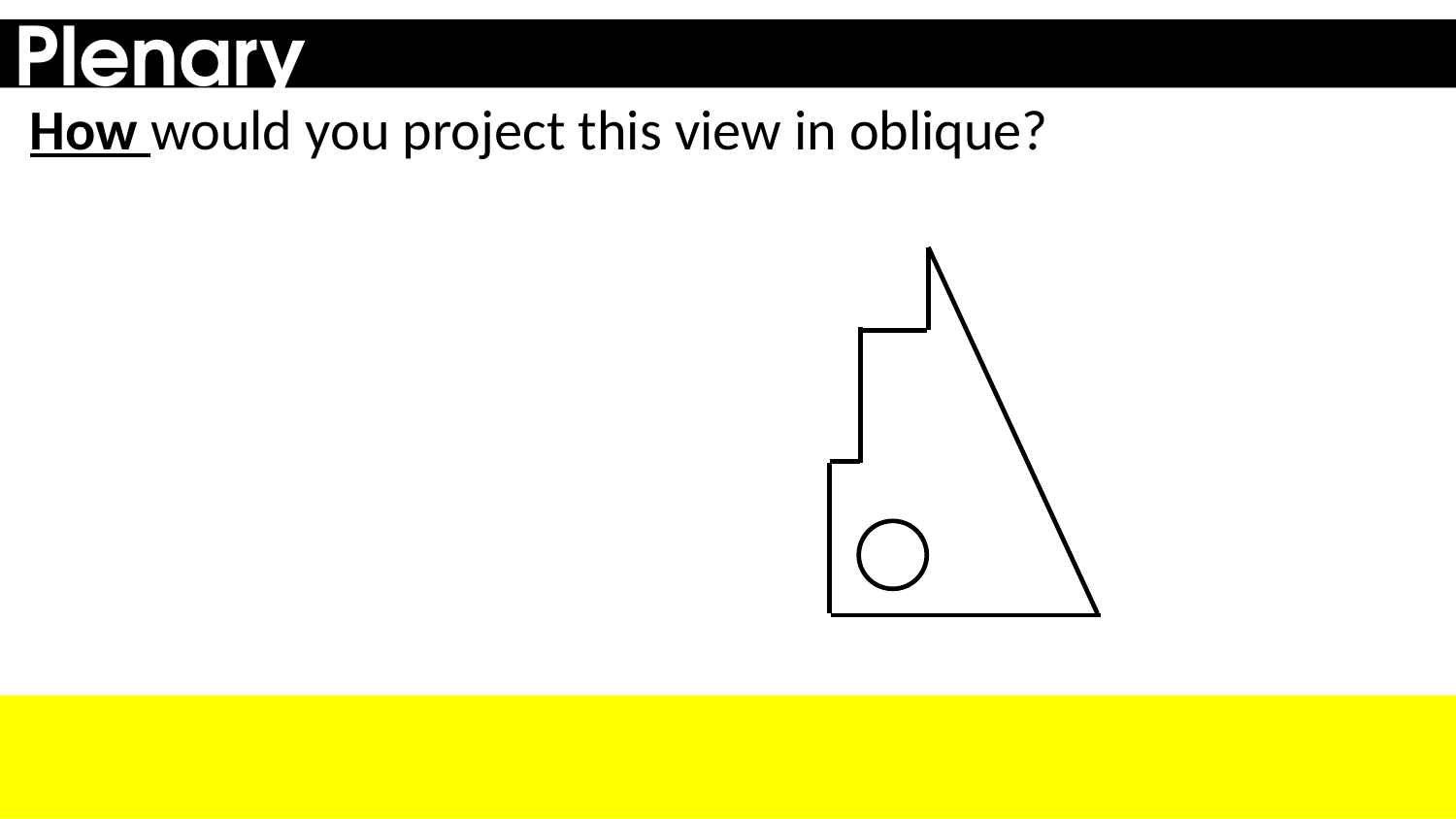

Plenary
How would you project this view in oblique?